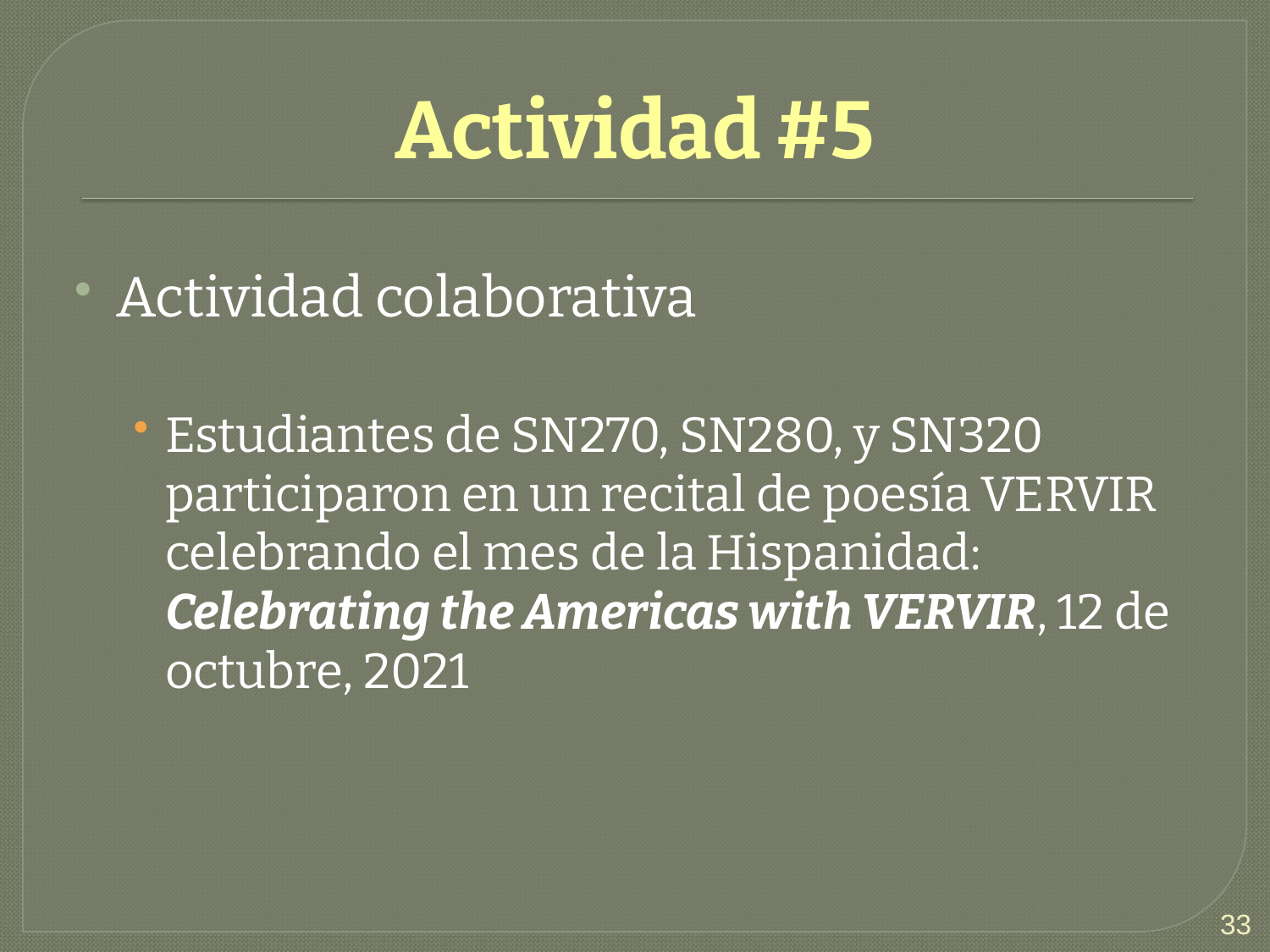

# Actividad #5
Actividad colaborativa

Estudiantes de SN270, SN280, y SN320 participaron en un recital de poesía VERVIR celebrando el mes de la Hispanidad: Celebrating the Americas with VERVIR, 12 de octubre, 2021
33